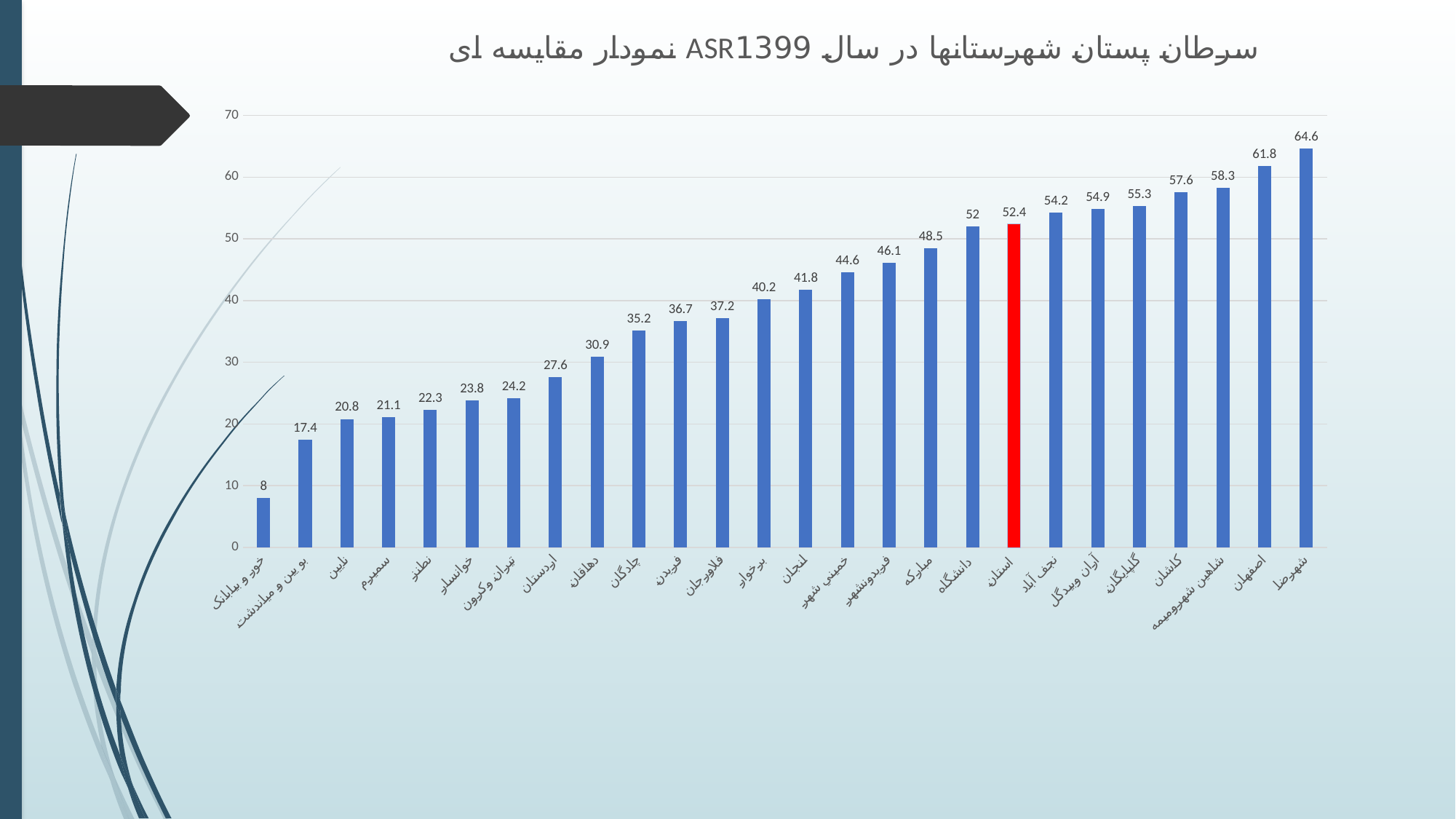

### Chart: نمودار مقایسه ای ASRسرطان پستان شهرستانها در سال 1399

| Category | برست  |
|---|---|
| خور و بيابانک | 8.0 |
| بو يين و مياندشت | 17.4 |
| نايين | 20.8 |
| سميرم | 21.1 |
| نطنز | 22.3 |
| خوانسار | 23.8 |
| تيران وکرون | 24.2 |
| اردستان | 27.6 |
| دهاقان | 30.9 |
| چادگان | 35.2 |
| فريدن | 36.7 |
| فلاورجان | 37.2 |
| برخوار | 40.2 |
| لنجان | 41.8 |
| خميني شهر | 44.6 |
| فريدونشهر | 46.1 |
| مبارکه | 48.5 |
| دانشگاه  | 52.0 |
| استان  | 52.4 |
| نجف آباد | 54.2 |
| آران وبيدگل | 54.9 |
| گلپايگان | 55.3 |
| کاشان | 57.6 |
| شاهين شهروميمه | 58.3 |
| اصفهان | 61.8 |
| شهرضا | 64.6 |